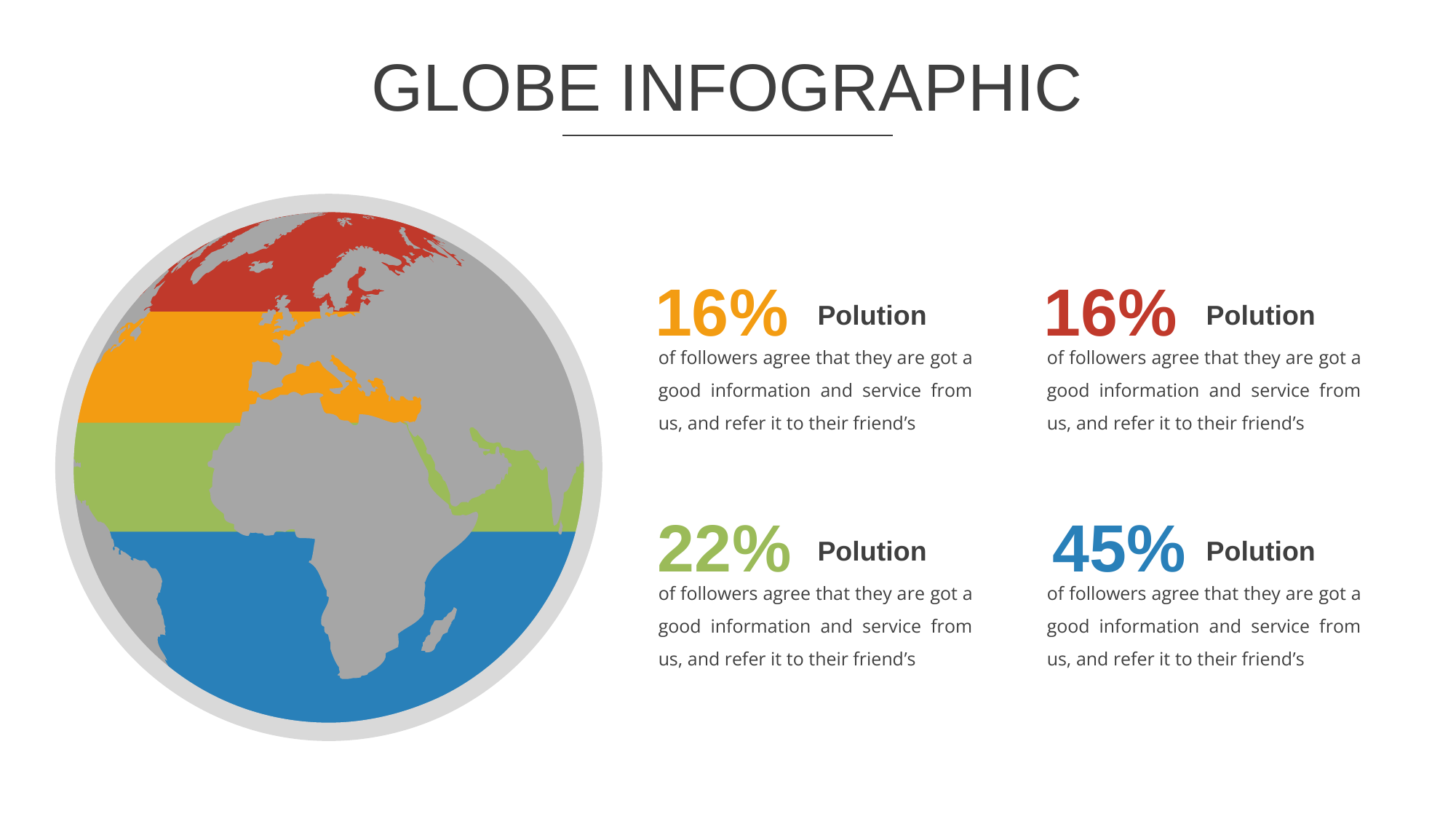

# GLOBE INFOGRAPHIC

16%
16%
Polution
Polution

of followers agree that they are got a good information and service from us, and refer it to their friend’s
of followers agree that they are got a good information and service from us, and refer it to their friend’s

22%
45%
Polution
Polution

of followers agree that they are got a good information and service from us, and refer it to their friend’s
of followers agree that they are got a good information and service from us, and refer it to their friend’s